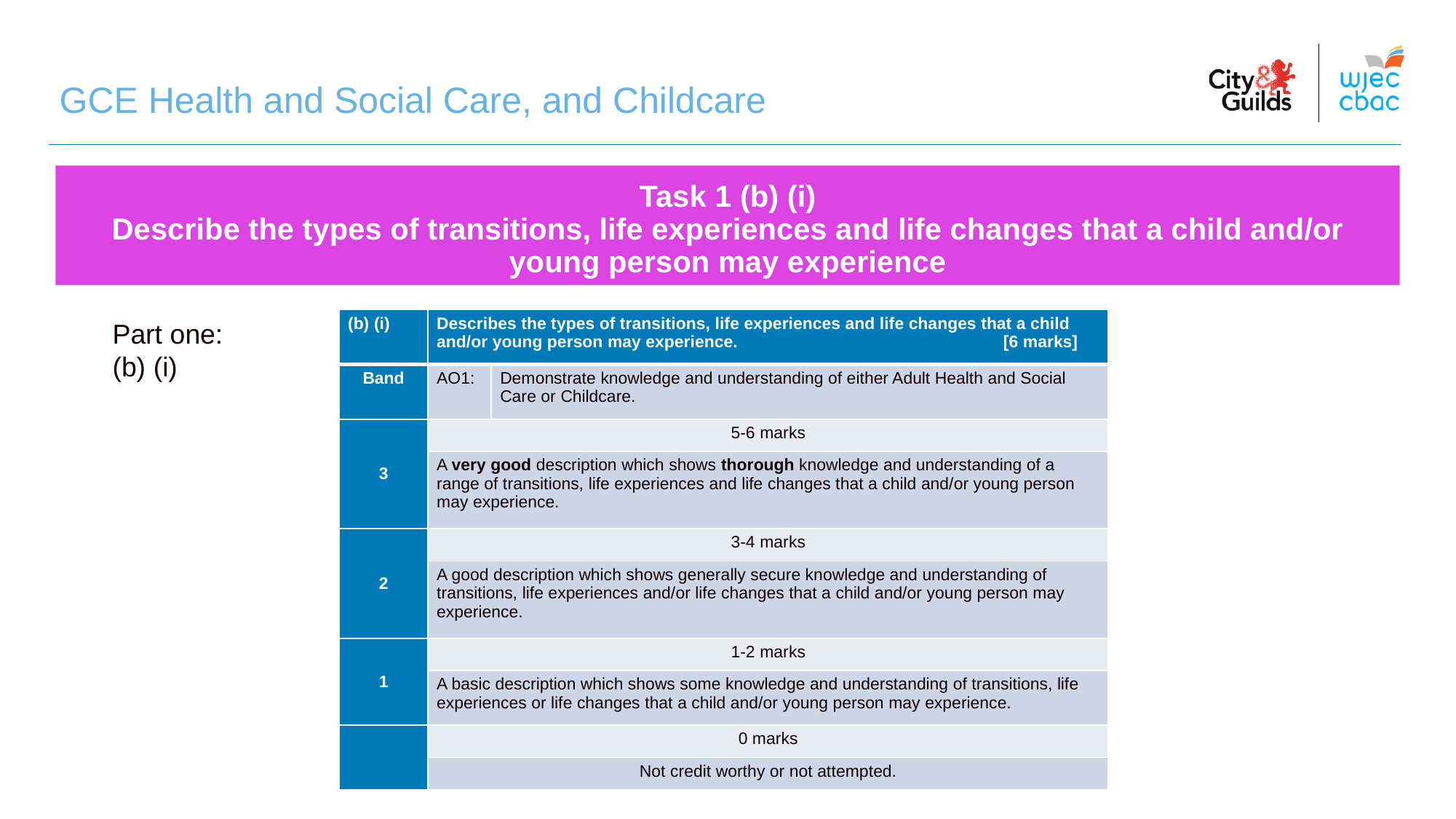

GCE Health and Social Care, and Childcare
# Task 1 (b) (i) Describe the types of transitions, life experiences and life changes that a child and/or young person may experience

| (b) (i) | Describes the types of transitions, life experiences and life changes that a child and/or young person may experience. [6 marks] |  |
| --- | --- | --- |
| Band | AO1: | Demonstrate knowledge and understanding of either Adult Health and Social Care or Childcare. |
| 3 | 5-6 marks |  |
|  | A very good description which shows thorough knowledge and understanding of a range of transitions, life experiences and life changes that a child and/or young person may experience. |  |
| 2 | 3-4 marks |  |
|  | A good description which shows generally secure knowledge and understanding of transitions, life experiences and/or life changes that a child and/or young person may experience. |  |
| 1 | 1-2 marks |  |
|  | A basic description which shows some knowledge and understanding of transitions, life experiences or life changes that a child and/or young person may experience. |  |
|  | 0 marks |  |
|  | Not credit worthy or not attempted. |  |
Part one:
(b) (i)